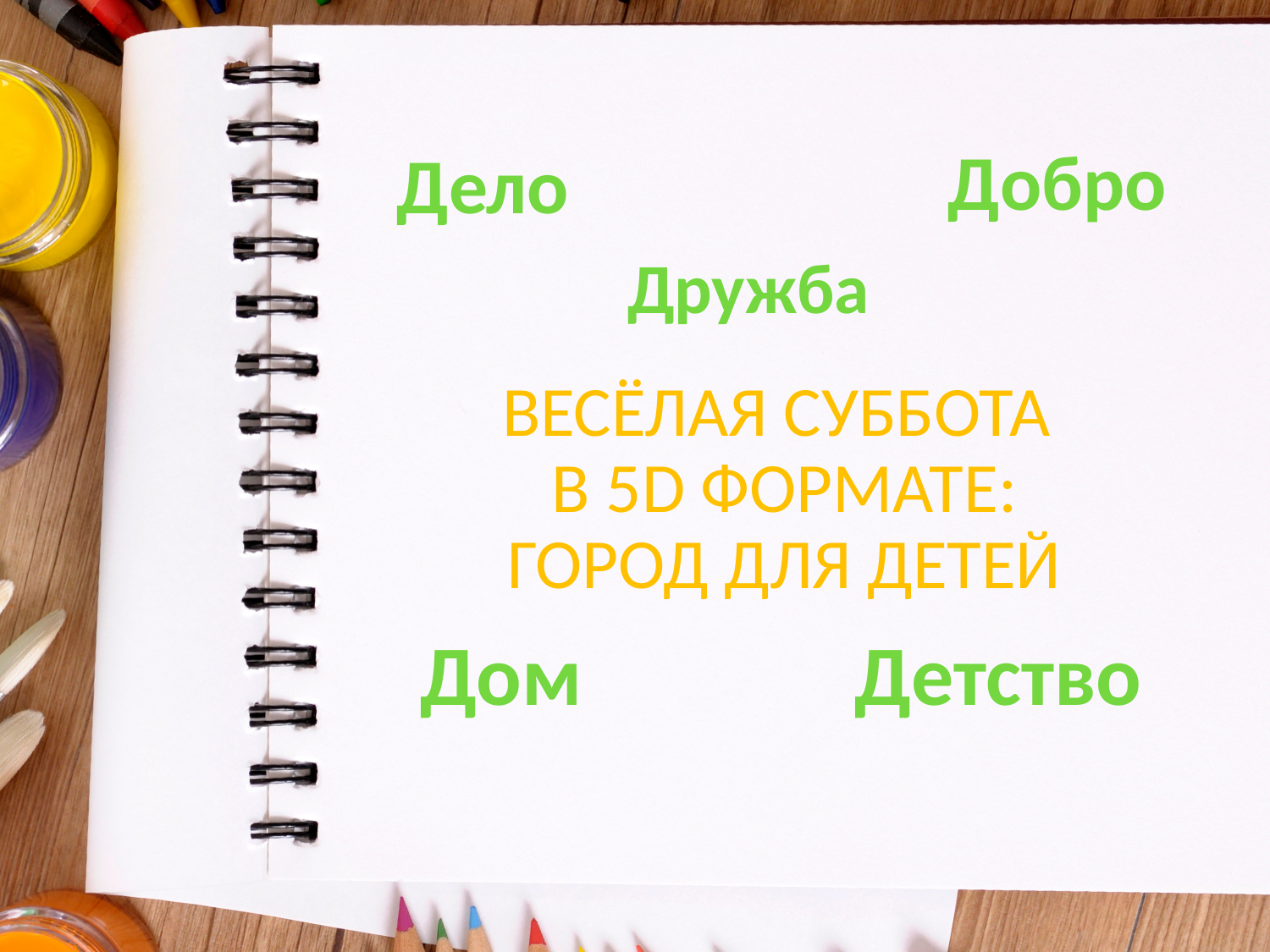

Добро
Дело
Дружба
# Весёлая Суббота в 5D формате: город для детей
Дом
Детство